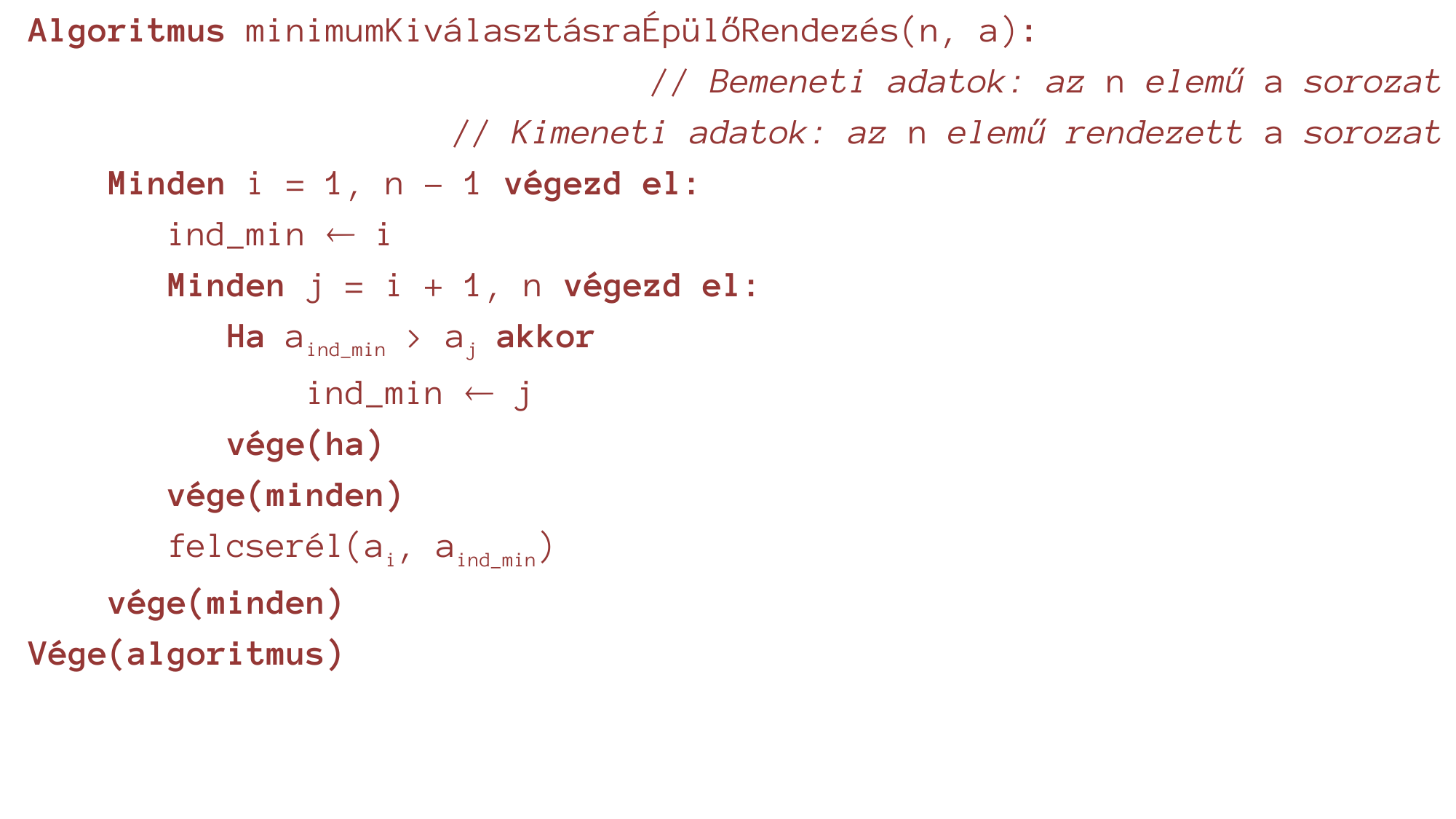

Algoritmus minimumKiválasztásraÉpülőRendezés(n, a):
// Bemeneti adatok: az n elemű a sorozat
                // Kimeneti adatok: az n elemű rendezett a sorozat
    Minden i = 1, n - 1 végezd el:
       ind_min ← i
       Minden j = i + 1, n végezd el:
          Ha aind_min > aj akkor
              ind_min ← j
          vége(ha)
       vége(minden)
       felcserél(ai, aind_min)
    vége(minden)
Vége(algoritmus)